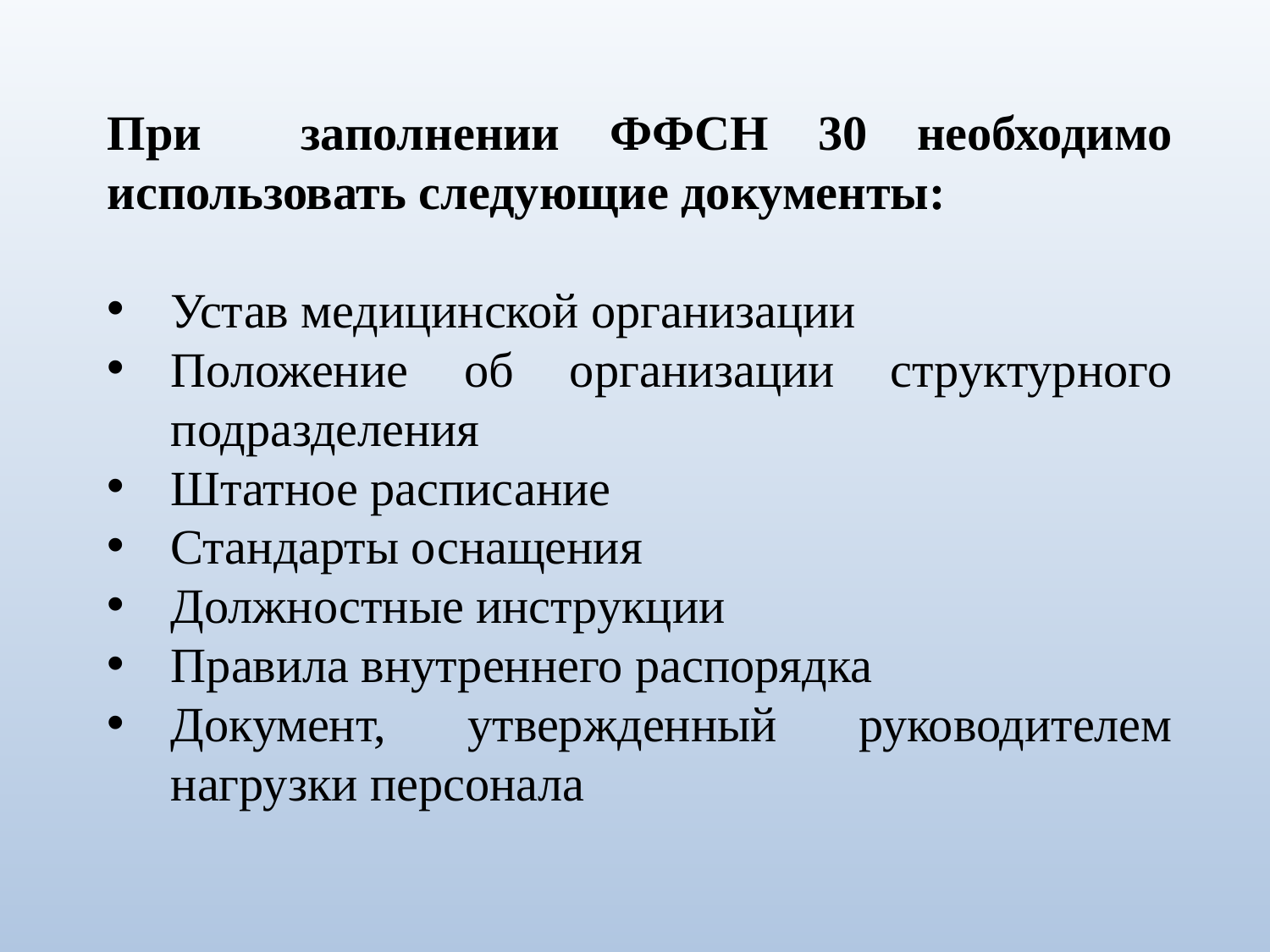

При  заполнении ФФСН 30 необходимо использовать следующие документы:

Устав медицинской организации
Положение об организации структурного подразделения
Штатное расписание
Стандарты оснащения
Должностные инструкции
Правила внутреннего распорядка
Документ, утвержденный руководителем нагрузки персонала